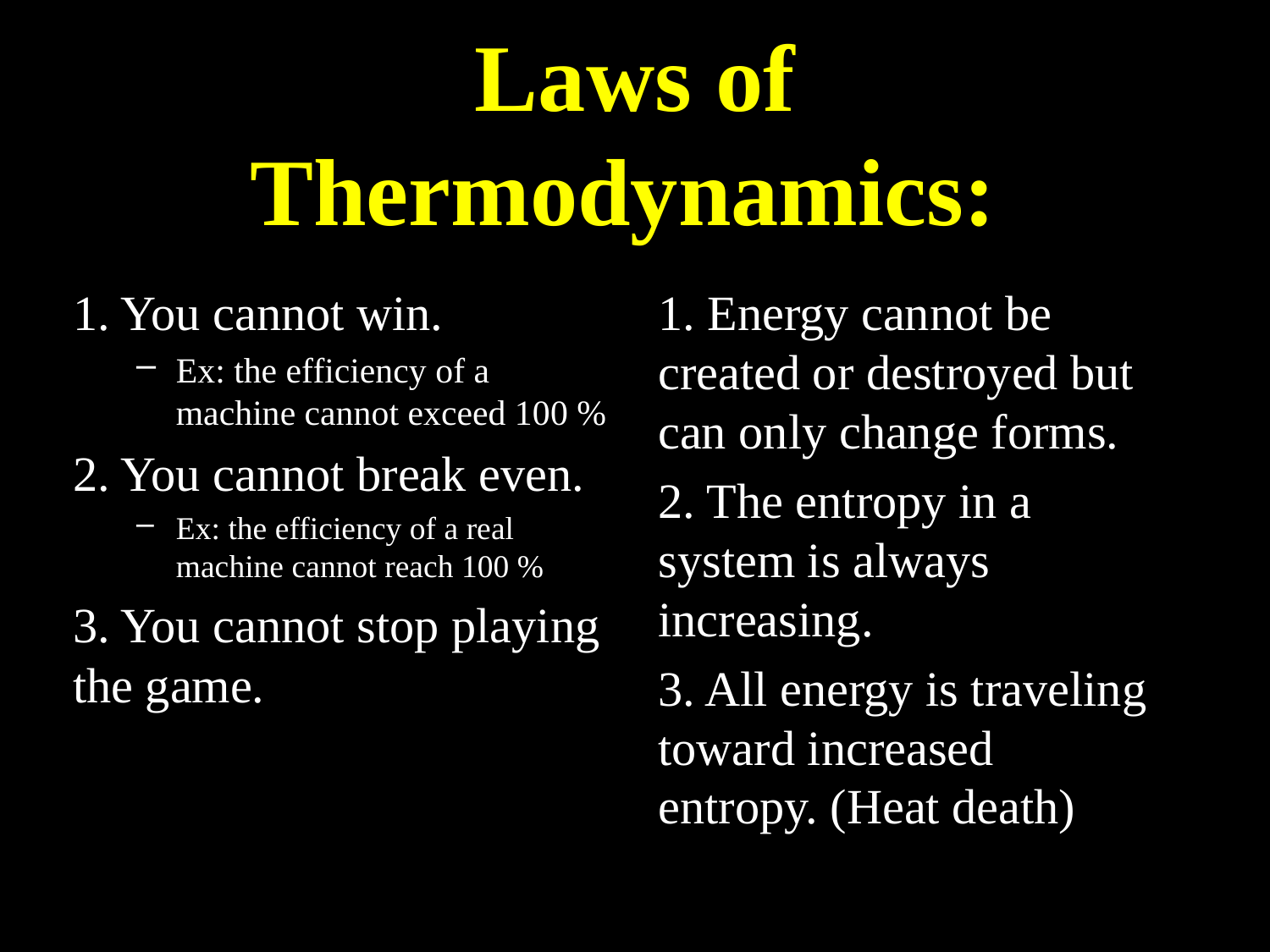

# Laws of Thermodynamics:
1. You cannot win.
Ex: the efficiency of a machine cannot exceed 100 %
2. You cannot break even.
Ex: the efficiency of a real machine cannot reach 100 %
3. You cannot stop playing the game.

1. Energy cannot be created or destroyed but can only change forms.
2. The entropy in a system is always increasing.
3. All energy is traveling toward increased entropy. (Heat death)